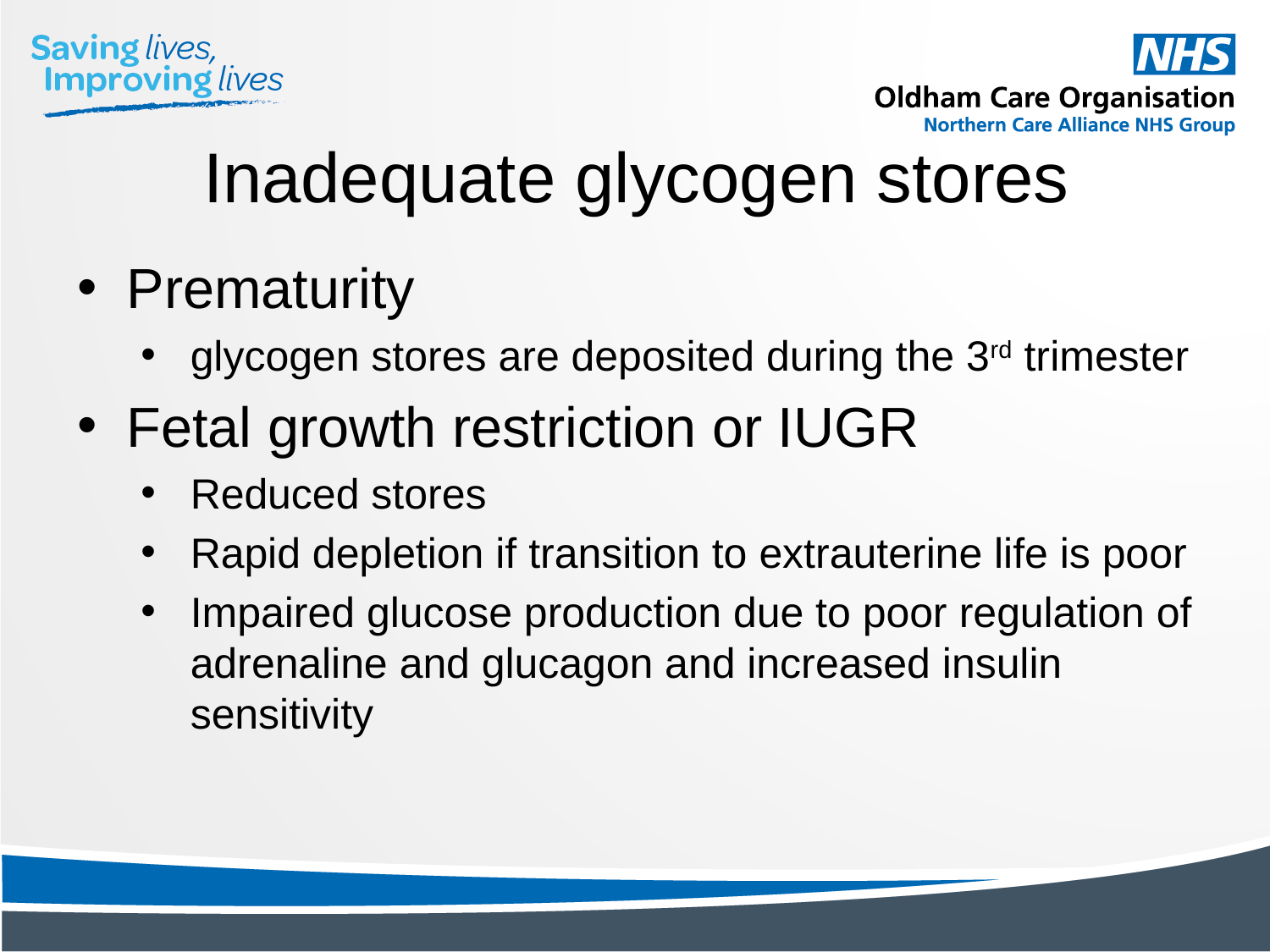

# Inadequate glycogen stores
Prematurity
glycogen stores are deposited during the 3rd trimester
Fetal growth restriction or IUGR
Reduced stores
Rapid depletion if transition to extrauterine life is poor
Impaired glucose production due to poor regulation of adrenaline and glucagon and increased insulin sensitivity